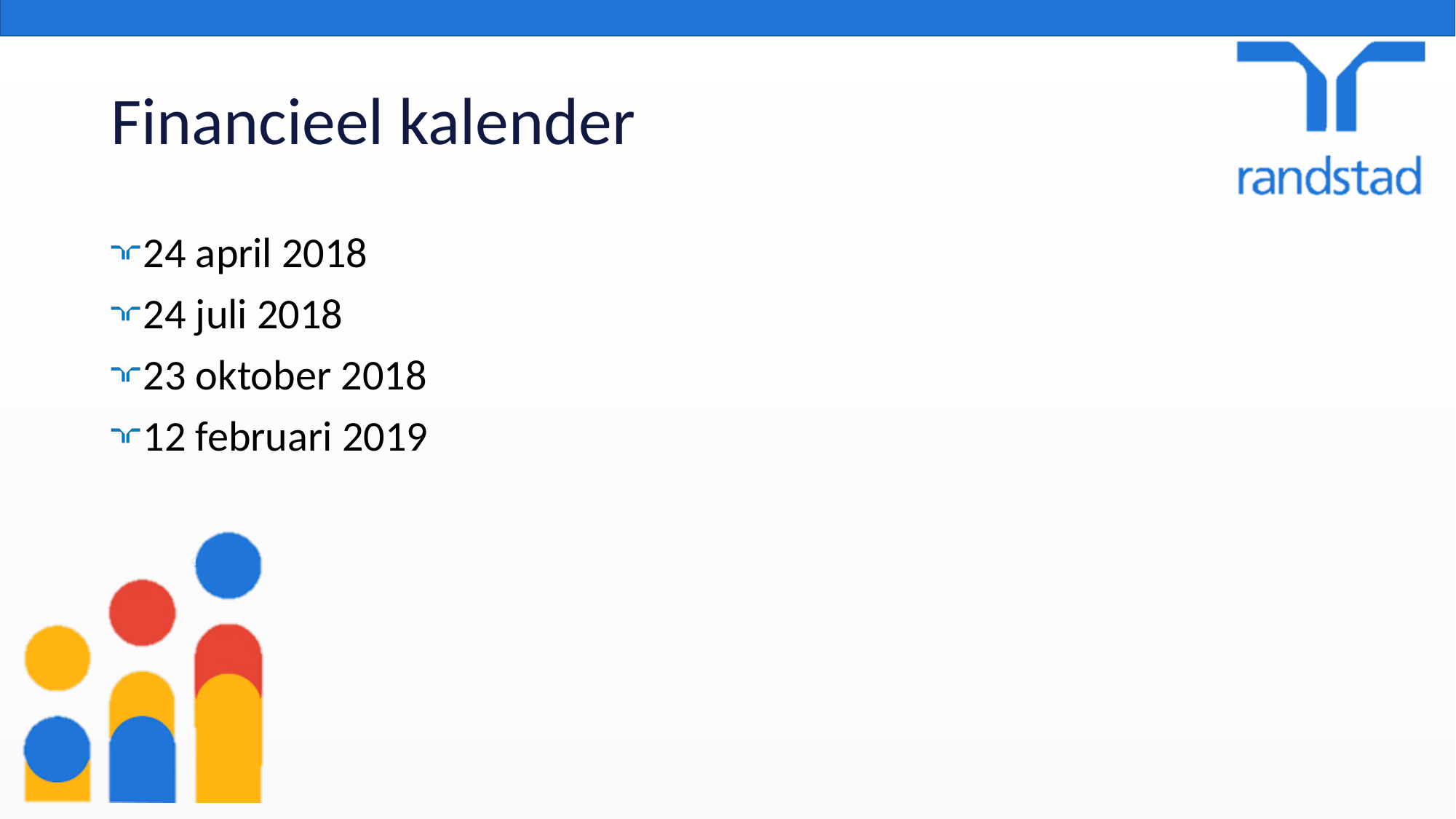

# Financieel kalender
24 april 2018
24 juli 2018
23 oktober 2018
12 februari 2019